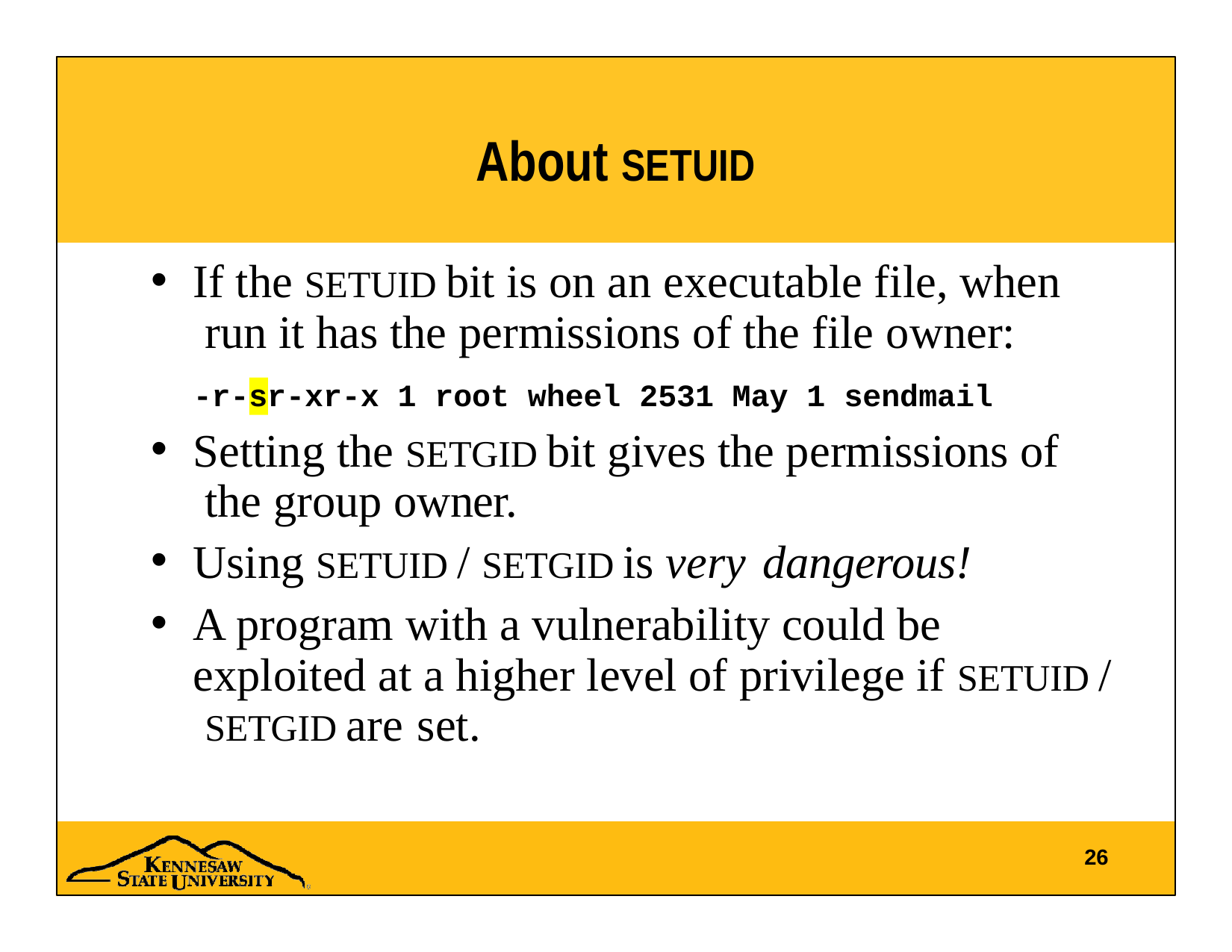

# About SETUID
If the SETUID bit is on an executable file, when  run it has the permissions of the file owner:
-r-sr-xr-x 1 root wheel 2531 May 1 sendmail
Setting the SETGID bit gives the permissions of  the group owner.
Using SETUID / SETGID is very dangerous!
A program with a vulnerability could be  exploited at a higher level of privilege if SETUID /  SETGID are set.

26